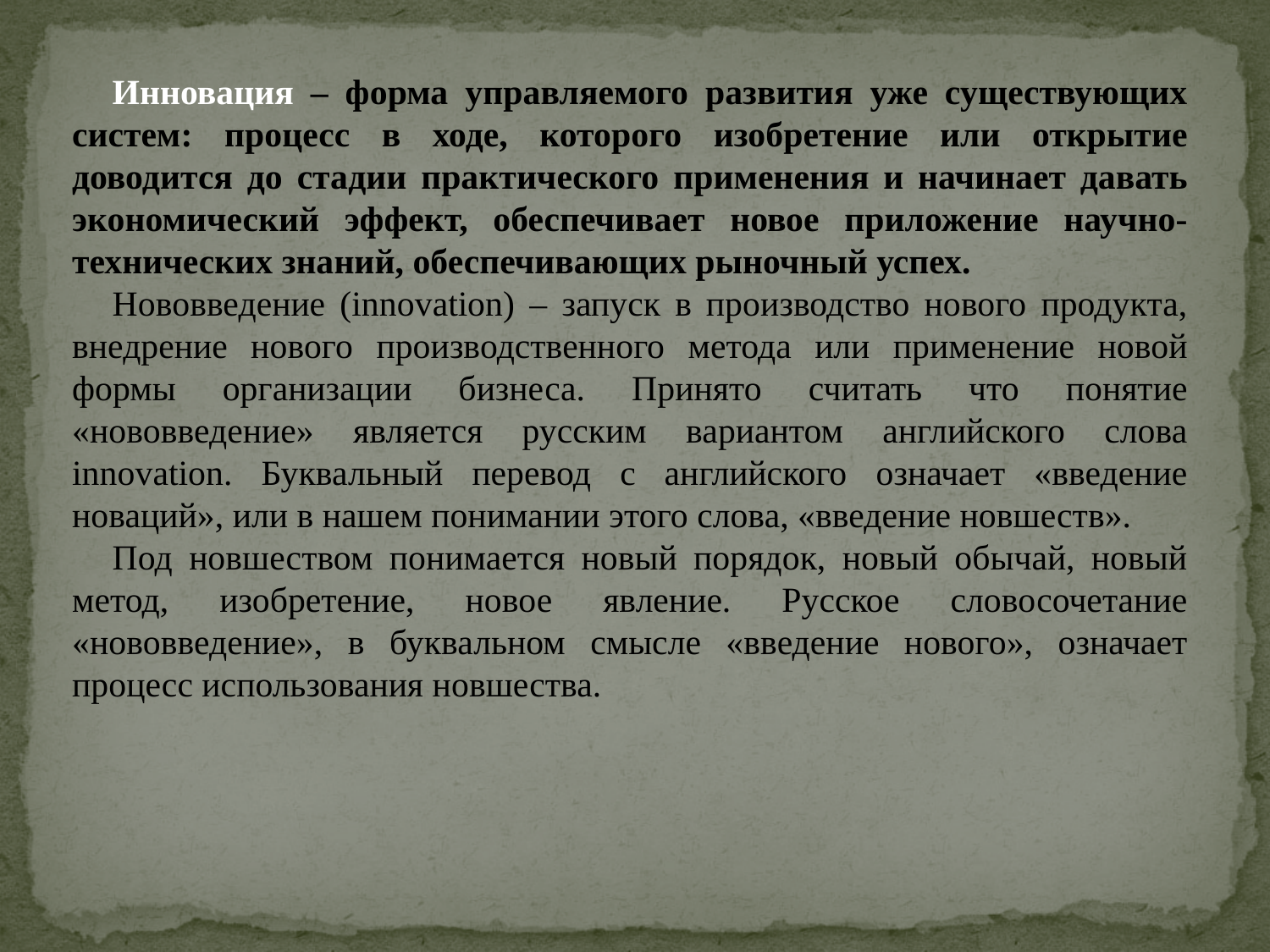

Инновация – форма управляемого развития уже существующих систем: процесс в ходе, которого изобретение или открытие доводится до стадии практического применения и начинает давать экономический эффект, обеспечивает новое приложение научно-технических знаний, обеспечивающих рыночный успех.
Нововведение (innovation) – запуск в производство нового продукта, внедрение нового производственного метода или применение новой формы организации бизнеса. Принято считать что понятие «нововведение» является русским вариантом английского слова innovation. Буквальный перевод с английского означает «введение новаций», или в нашем понимании этого слова, «введение новшеств».
Под новшеством понимается новый порядок, новый обычай, новый метод, изобретение, новое явление. Русское словосочетание «нововведение», в буквальном смысле «введение нового», означает процесс использования новшества.